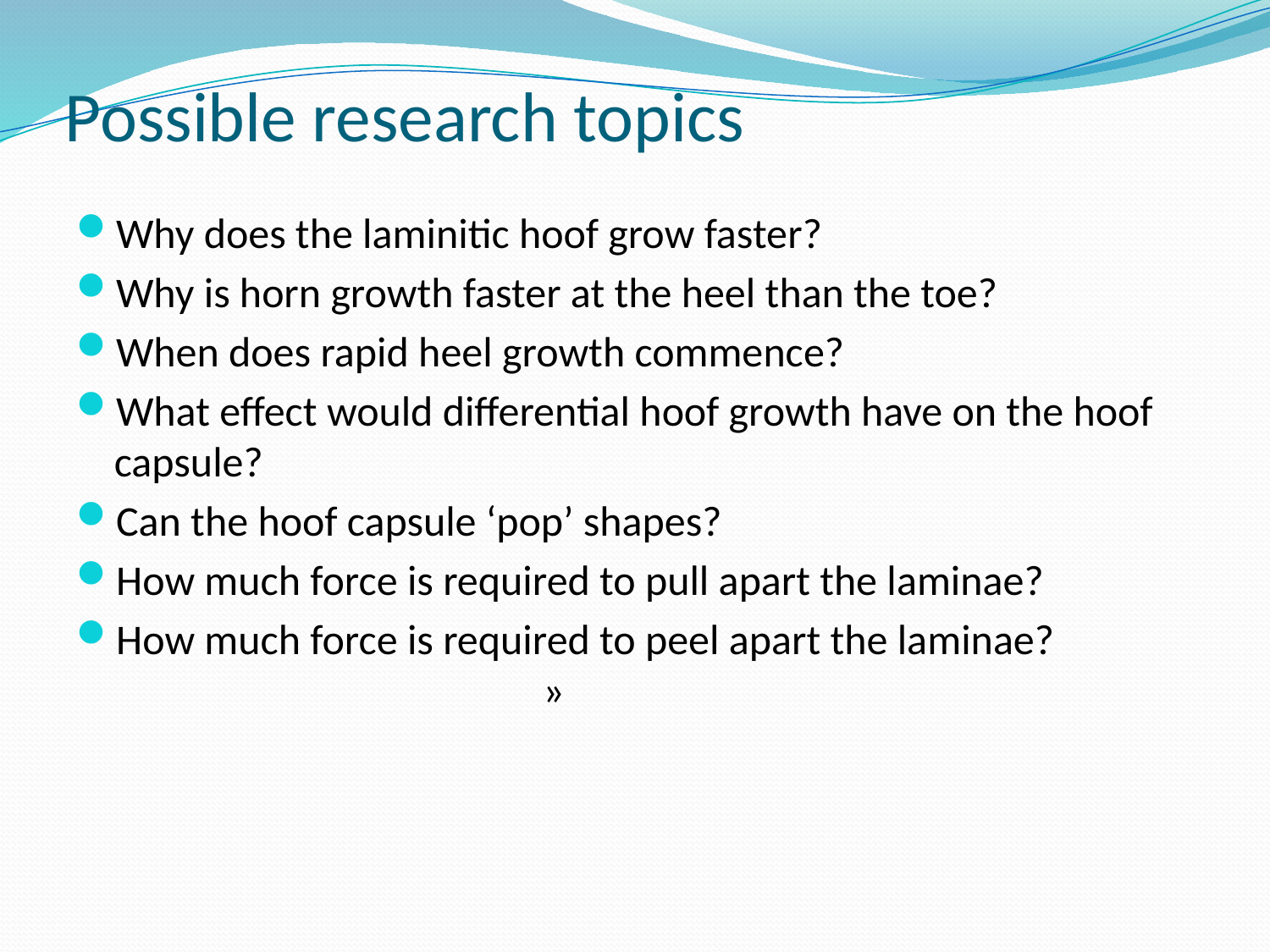

# Possible research topics
Why does the laminitic hoof grow faster?
Why is horn growth faster at the heel than the toe?
When does rapid heel growth commence?
What effect would differential hoof growth have on the hoof capsule?
Can the hoof capsule ‘pop’ shapes?
How much force is required to pull apart the laminae?
How much force is required to peel apart the laminae?                                                        »